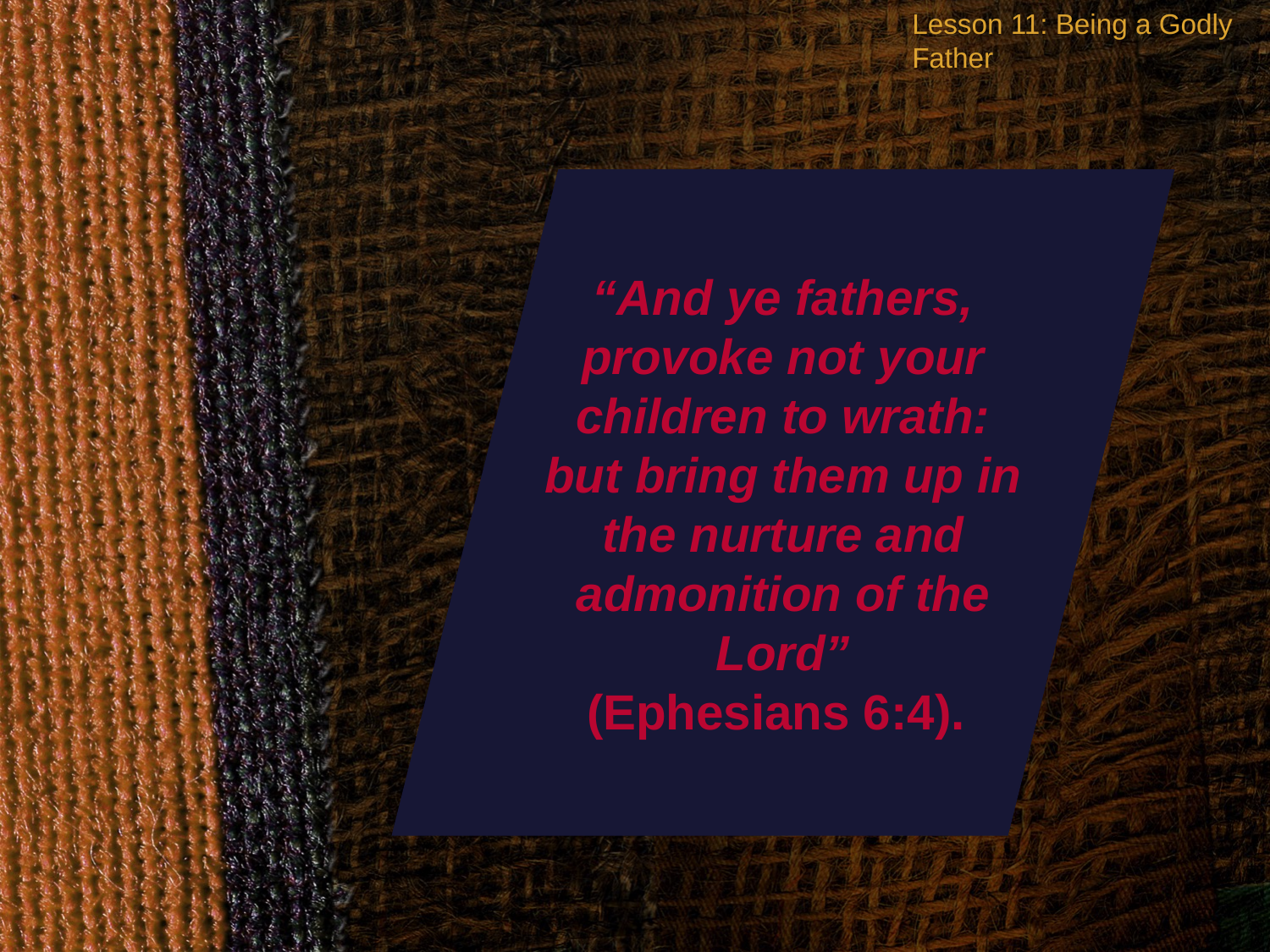

Lesson 11: Being a Godly Father
“And ye fathers, provoke not your children to wrath: but bring them up in the nurture and admonition of the Lord”
(Ephesians 6:4).